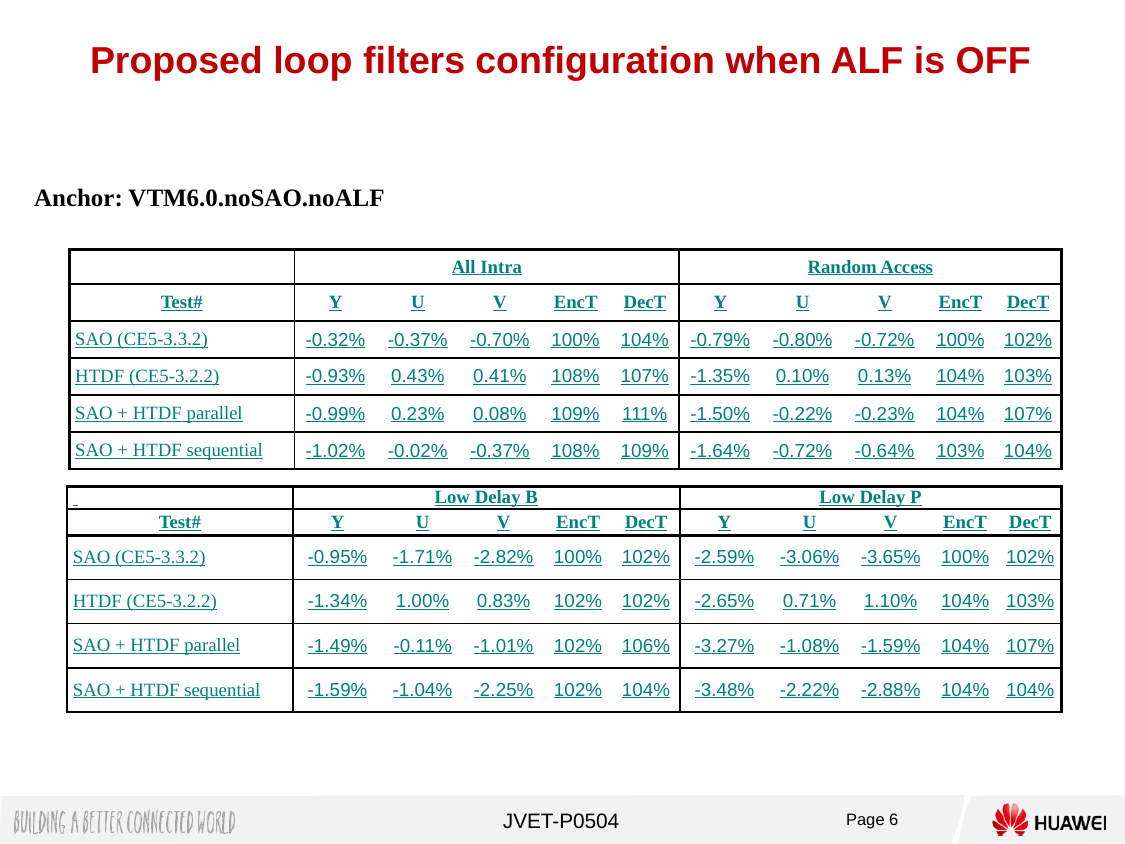

Proposed loop filters configuration when ALF is OFF
Anchor: VTM6.0.noSAO.noALF

|  | All Intra |  |  |  |  | Random Access |  |  |  |  |
| --- | --- | --- | --- | --- | --- | --- | --- | --- | --- | --- |
| Test# | Y | U | V | EncT | DecT | Y | U | V | EncT | DecT |
| SAO (CE5-3.3.2) | -0.32% | -0.37% | -0.70% | 100% | 104% | -0.79% | -0.80% | -0.72% | 100% | 102% |
| HTDF (CE5-3.2.2) | -0.93% | 0.43% | 0.41% | 108% | 107% | -1.35% | 0.10% | 0.13% | 104% | 103% |
| SAO + HTDF parallel | -0.99% | 0.23% | 0.08% | 109% | 111% | -1.50% | -0.22% | -0.23% | 104% | 107% |
| SAO + HTDF sequential | -1.02% | -0.02% | -0.37% | 108% | 109% | -1.64% | -0.72% | -0.64% | 103% | 104% |
|  | Low Delay B |  |  |  |  | Low Delay P |  |  |  |  |
| --- | --- | --- | --- | --- | --- | --- | --- | --- | --- | --- |
| Test# | Y | U | V | EncT | DecT | Y | U | V | EncT | DecT |
| SAO (CE5-3.3.2) | -0.95% | -1.71% | -2.82% | 100% | 102% | -2.59% | -3.06% | -3.65% | 100% | 102% |
| HTDF (CE5-3.2.2) | -1.34% | 1.00% | 0.83% | 102% | 102% | -2.65% | 0.71% | 1.10% | 104% | 103% |
| SAO + HTDF parallel | -1.49% | -0.11% | -1.01% | 102% | 106% | -3.27% | -1.08% | -1.59% | 104% | 107% |
| SAO + HTDF sequential | -1.59% | -1.04% | -2.25% | 102% | 104% | -3.48% | -2.22% | -2.88% | 104% | 104% |